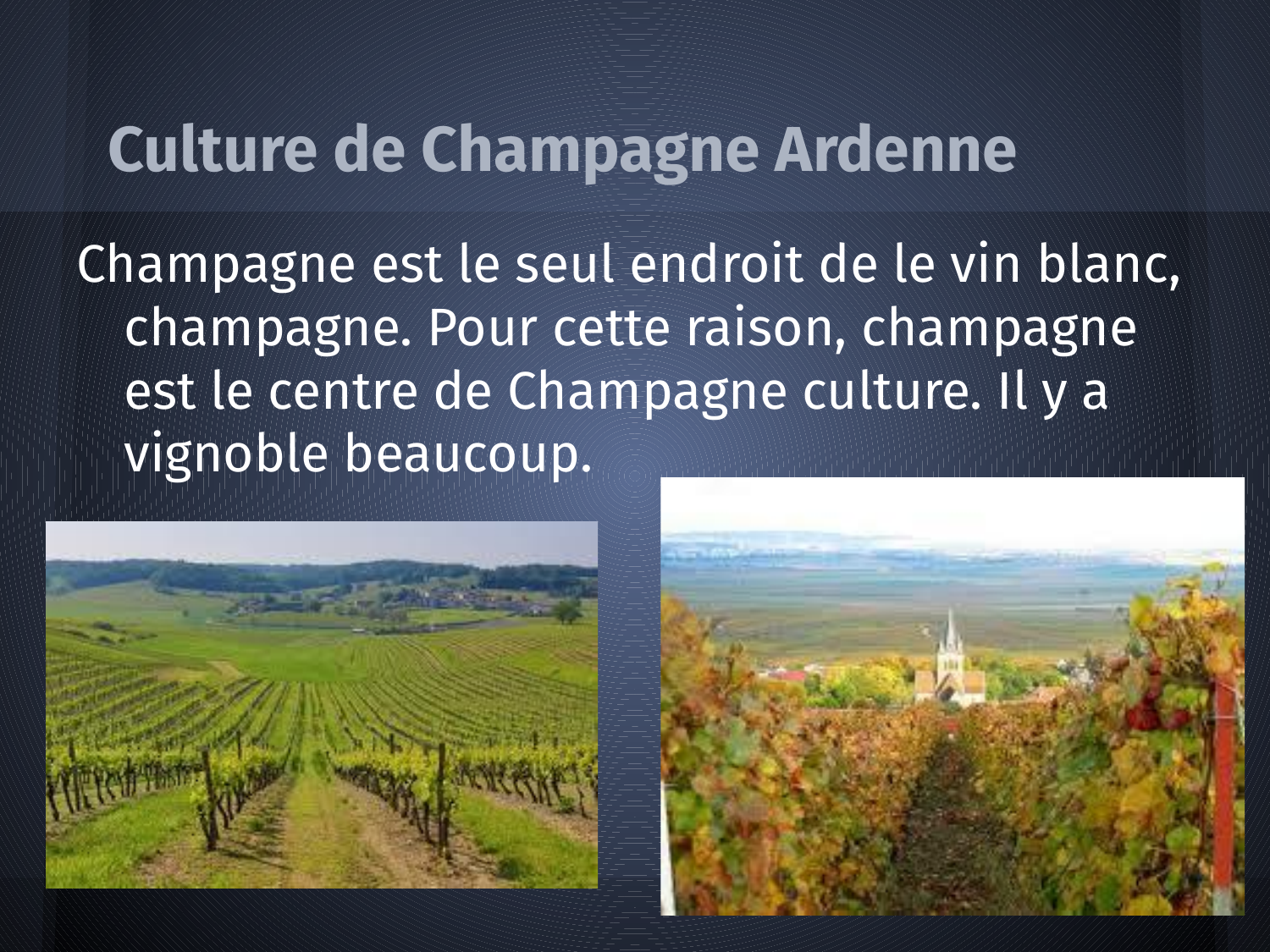

# Culture de Champagne Ardenne
Champagne est le seul endroit de le vin blanc, champagne. Pour cette raison, champagne est le centre de Champagne culture. Il y a vignoble beaucoup.